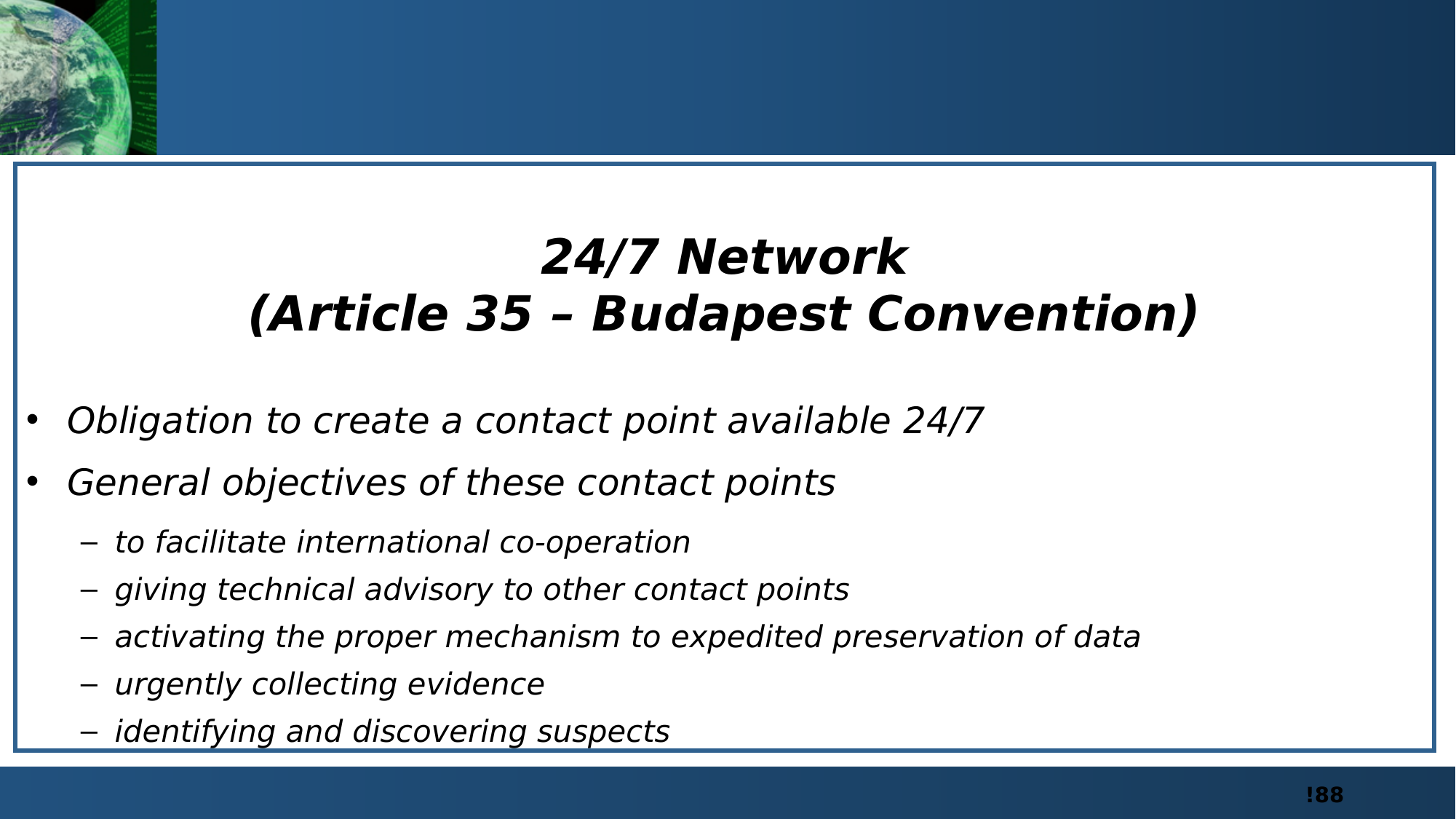

24/7 Network
(Article 35 – Budapest Convention)

Obligation to create a contact point available 24/7
General objectives of these contact points
to facilitate international co-operation
giving technical advisory to other contact points
activating the proper mechanism to expedited preservation of data
urgently collecting evidence
identifying and discovering suspects

!88